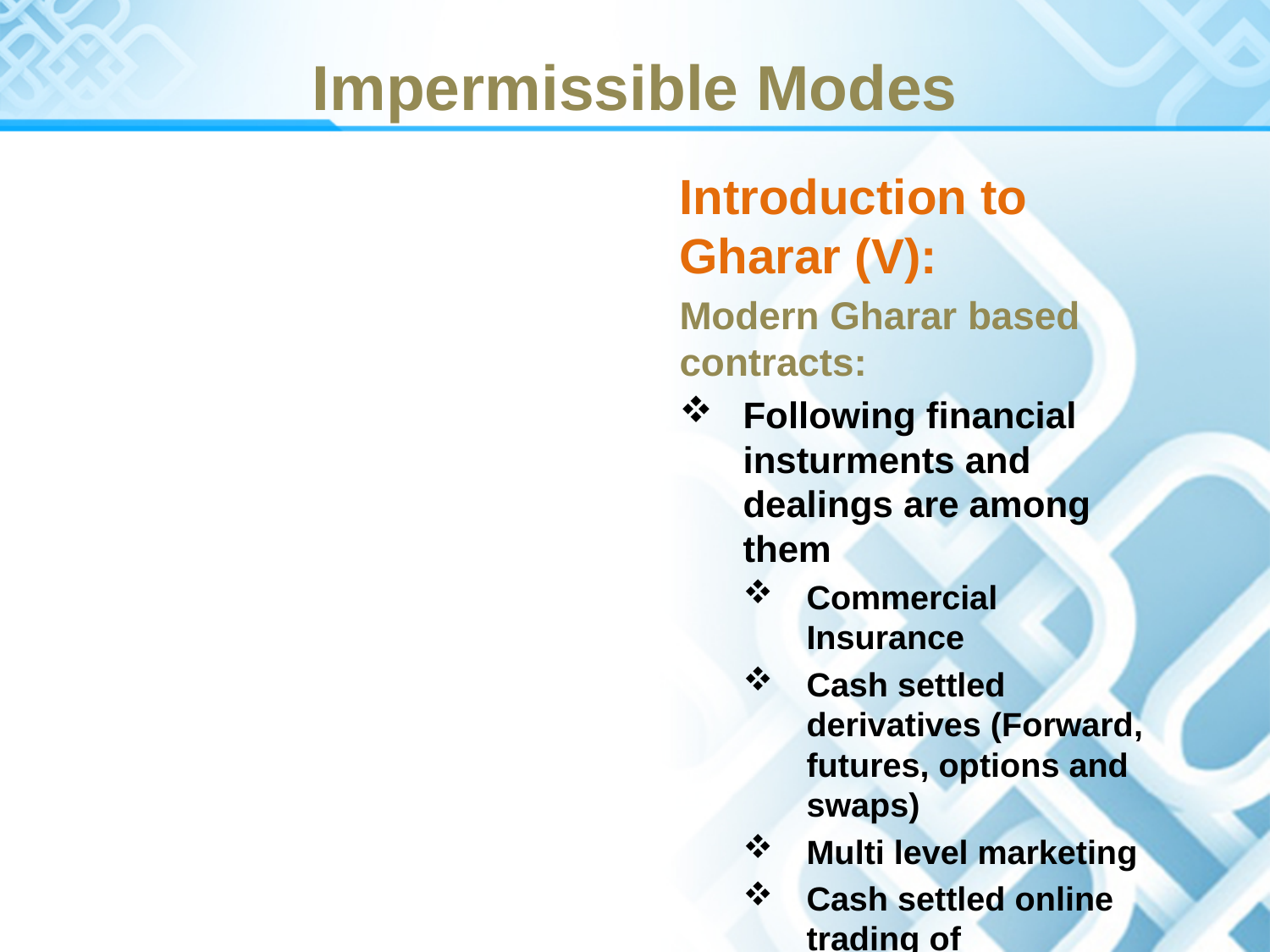

Impermissible Modes
Introduction to Gharar (V):
Modern Gharar based contracts:
Following financial insturments and dealings are among them
Commercial Insurance
Cash settled derivatives (Forward, futures, options and swaps)
Multi level marketing
Cash settled online trading of commodities, metals and currencies
Business lotteries.